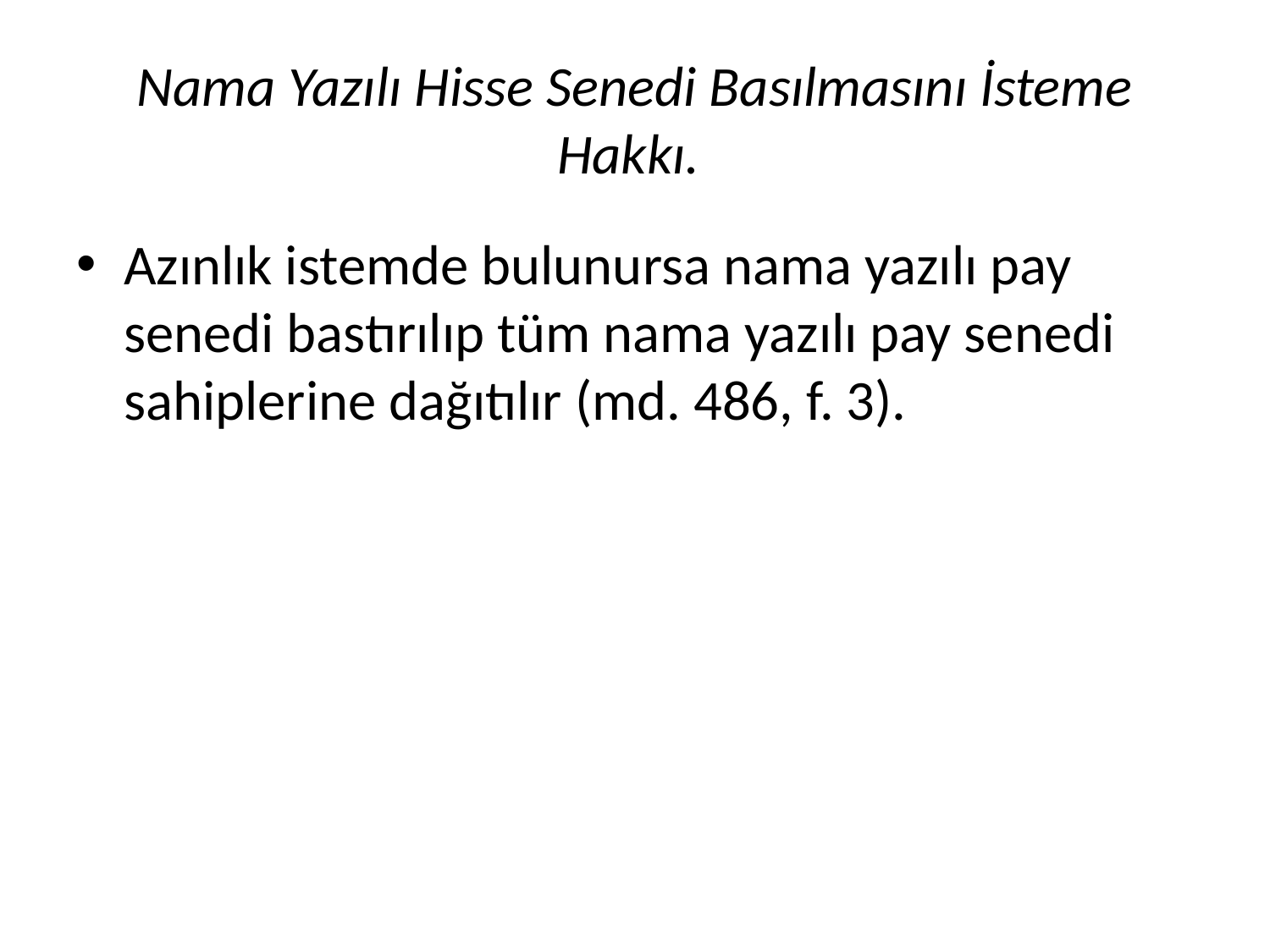

# Nama Yazılı Hisse Senedi Basılmasını İsteme Hakkı.
Azınlık istemde bulunursa nama yazılı pay senedi bastırılıp tüm nama yazılı pay senedi sahiplerine dağıtılır (md. 486, f. 3).